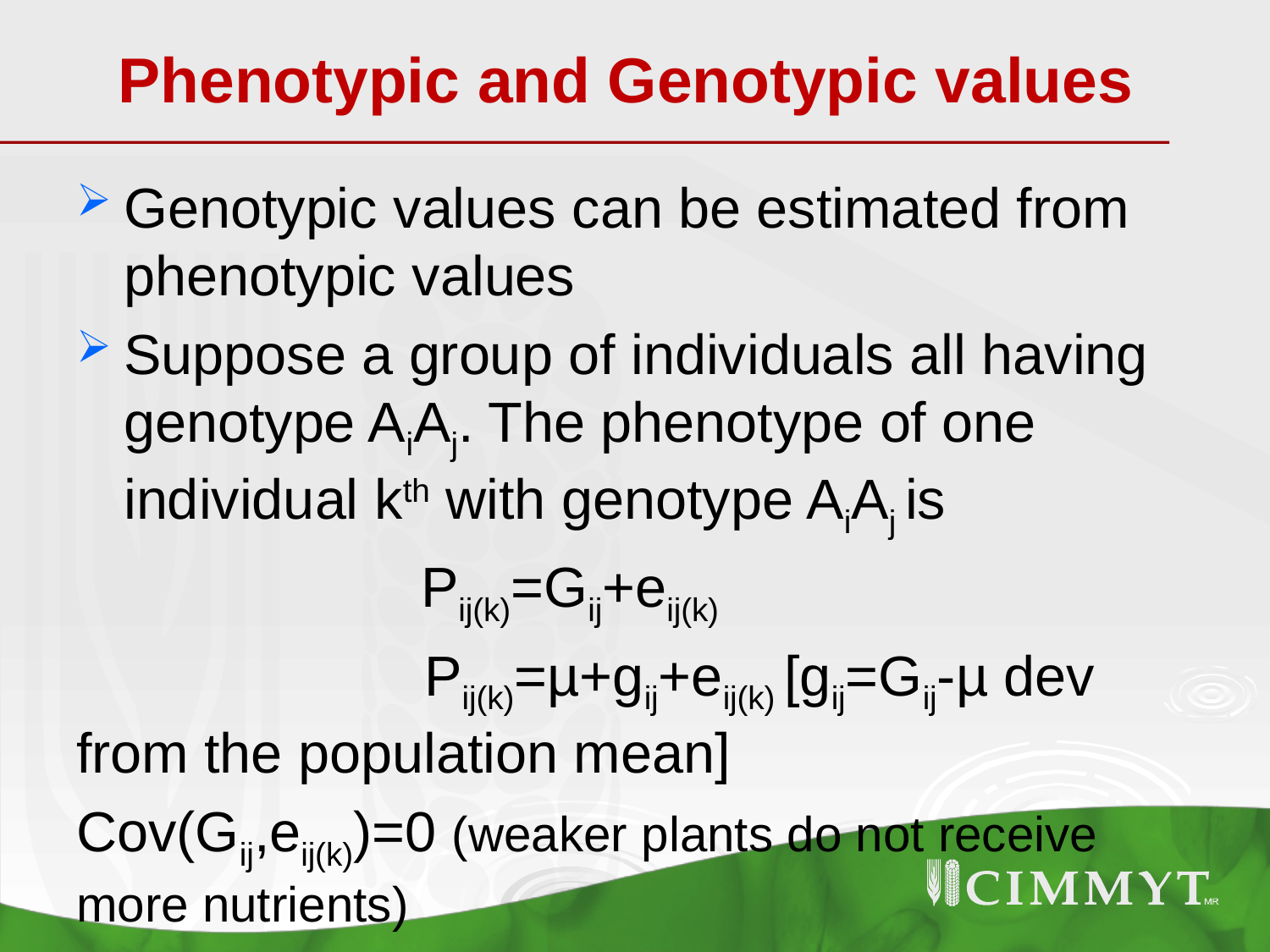

# Phenotypic and Genotypic values
Genotypic values can be estimated from phenotypic values
Suppose a group of individuals all having genotype AiAj. The phenotype of one individual kth with genotype AiAj is
                      Pij(k)=Gij+eij(k)
		      Pij(k)=µ+gij+eij(k) [gij=Gij-µ dev from the population mean]
Cov(Gij,eij(k))=0 (weaker plants do not receive more nutrients)